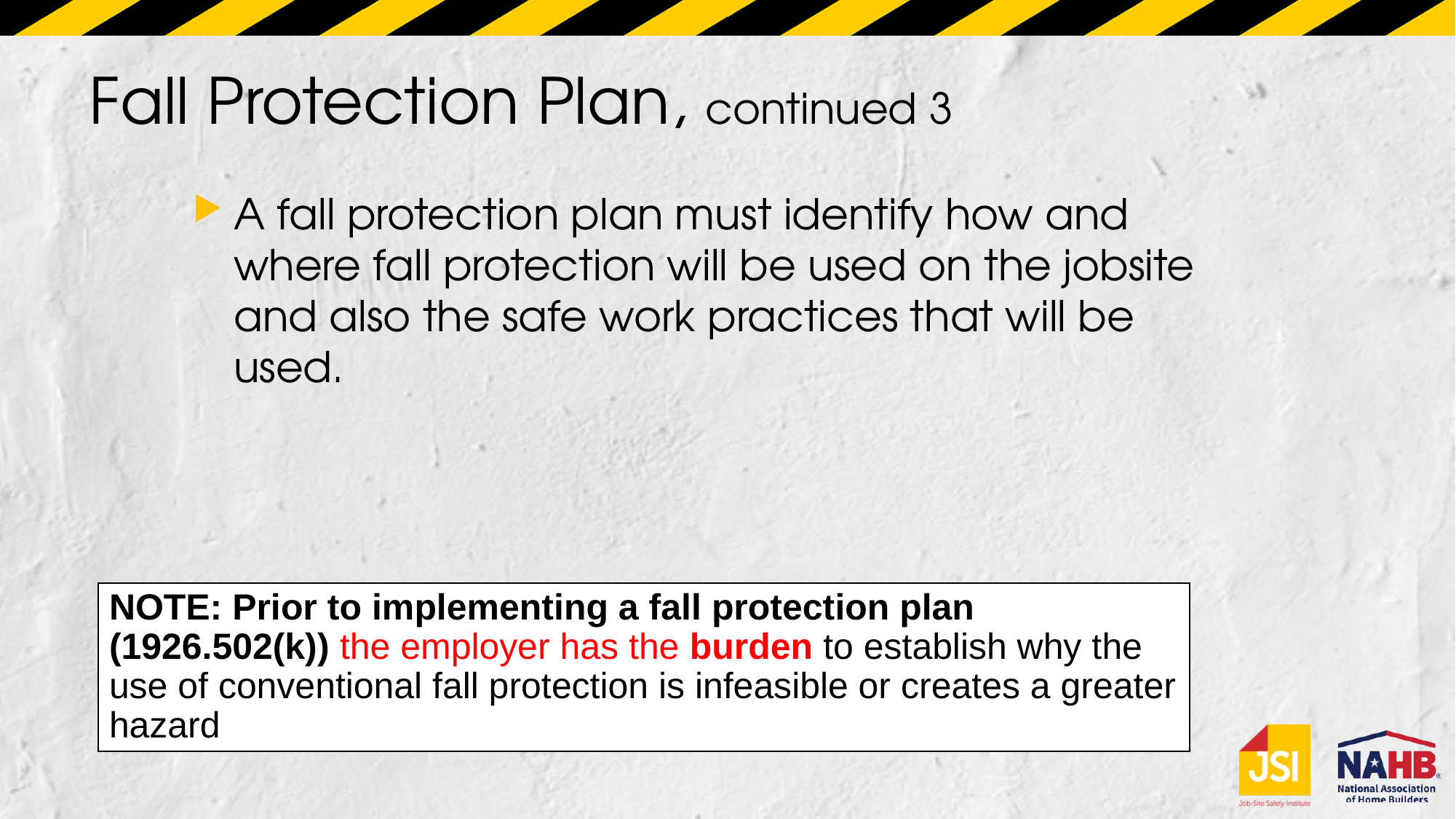

# Fall Protection Plan, continued 3
A fall protection plan must identify how and where fall protection will be used on the jobsite and also the safe work practices that will be used.
NOTE: Prior to implementing a fall protection plan (1926.502(k)) the employer has the burden to establish why the use of conventional fall protection is infeasible or creates a greater hazard